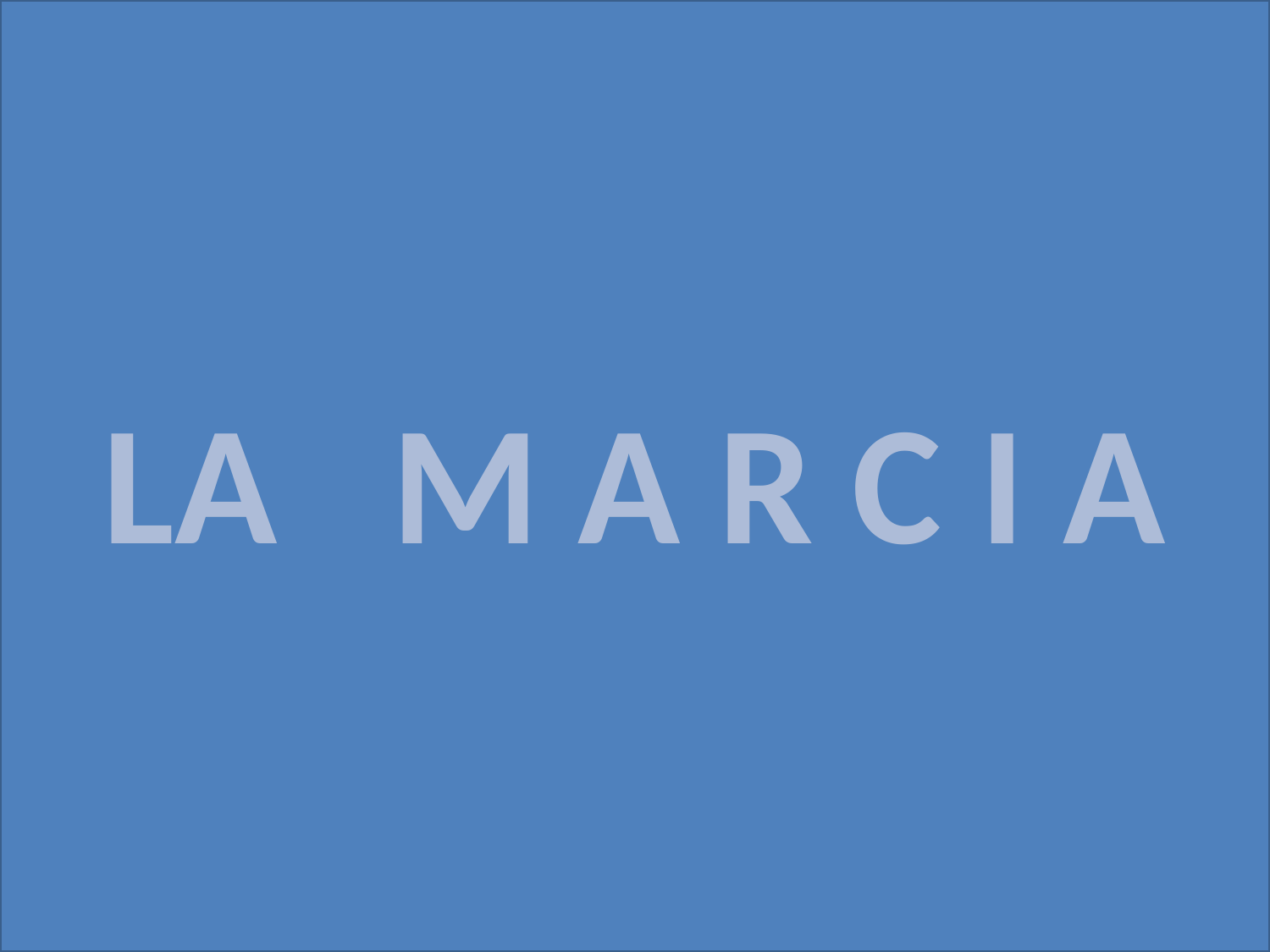

LA   M A R C I A